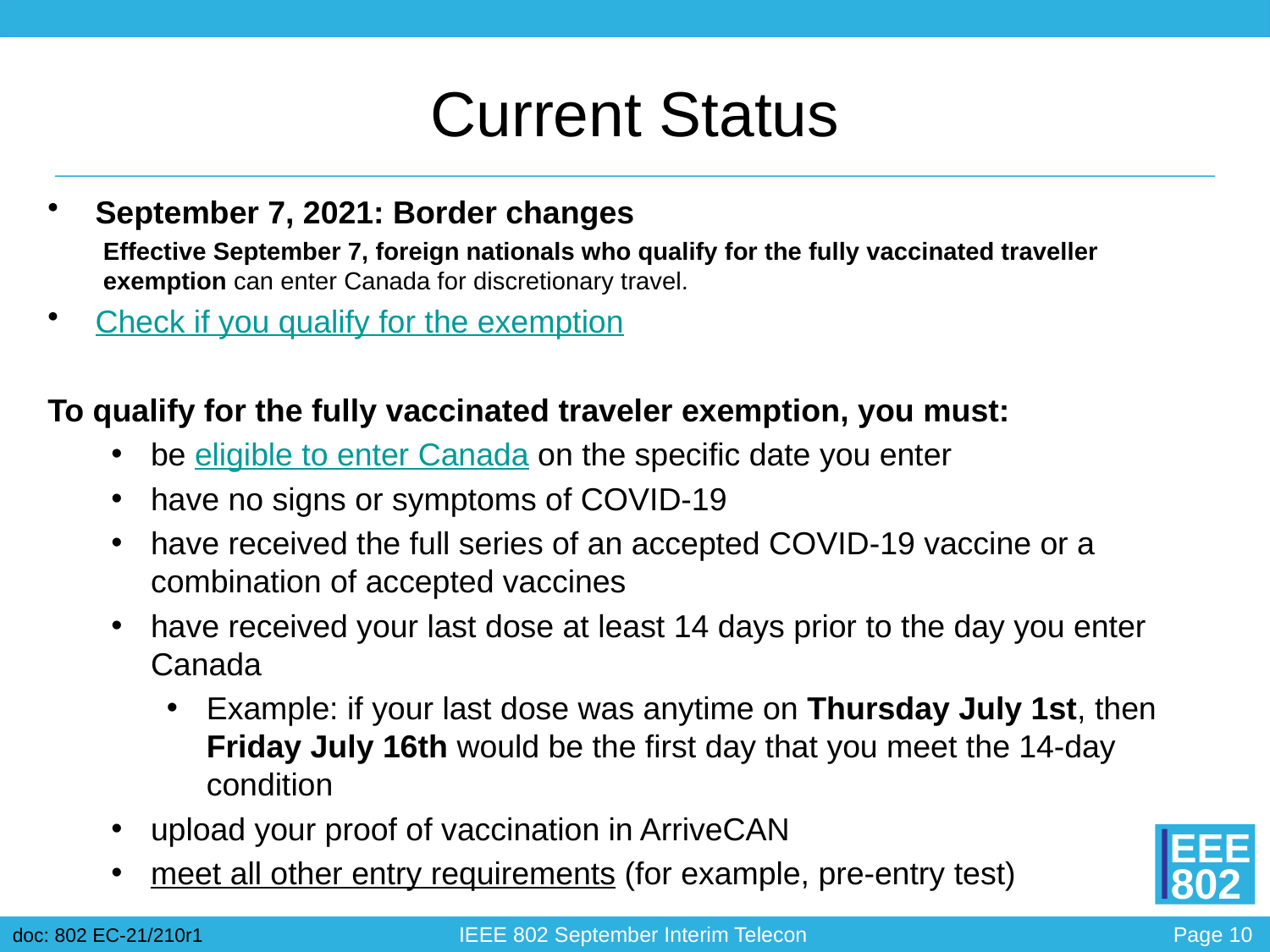

# Current Status
September 7, 2021: Border changes
Effective September 7, foreign nationals who qualify for the fully vaccinated traveller exemption can enter Canada for discretionary travel.
Check if you qualify for the exemption

To qualify for the fully vaccinated traveler exemption, you must:
be eligible to enter Canada on the specific date you enter
have no signs or symptoms of COVID-19
have received the full series of an accepted COVID-19 vaccine or a combination of accepted vaccines
have received your last dose at least 14 days prior to the day you enter Canada
Example: if your last dose was anytime on Thursday July 1st, then Friday July 16th would be the first day that you meet the 14-day condition
upload your proof of vaccination in ArriveCAN
meet all other entry requirements (for example, pre-entry test)